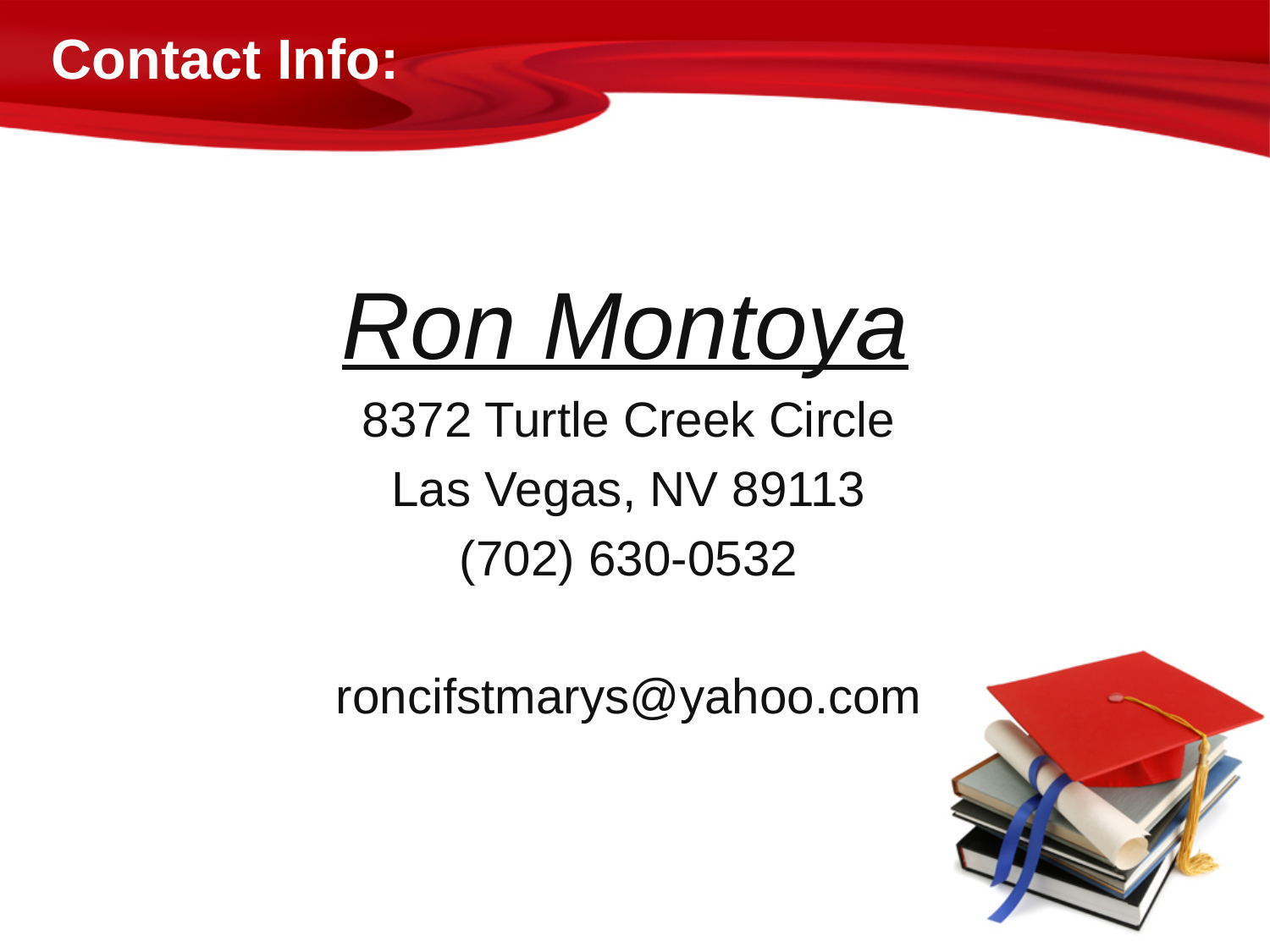

Contact Info:

Ron Montoya
8372 Turtle Creek Circle
Las Vegas, NV 89113
(702) 630-0532

roncifstmarys@yahoo.com